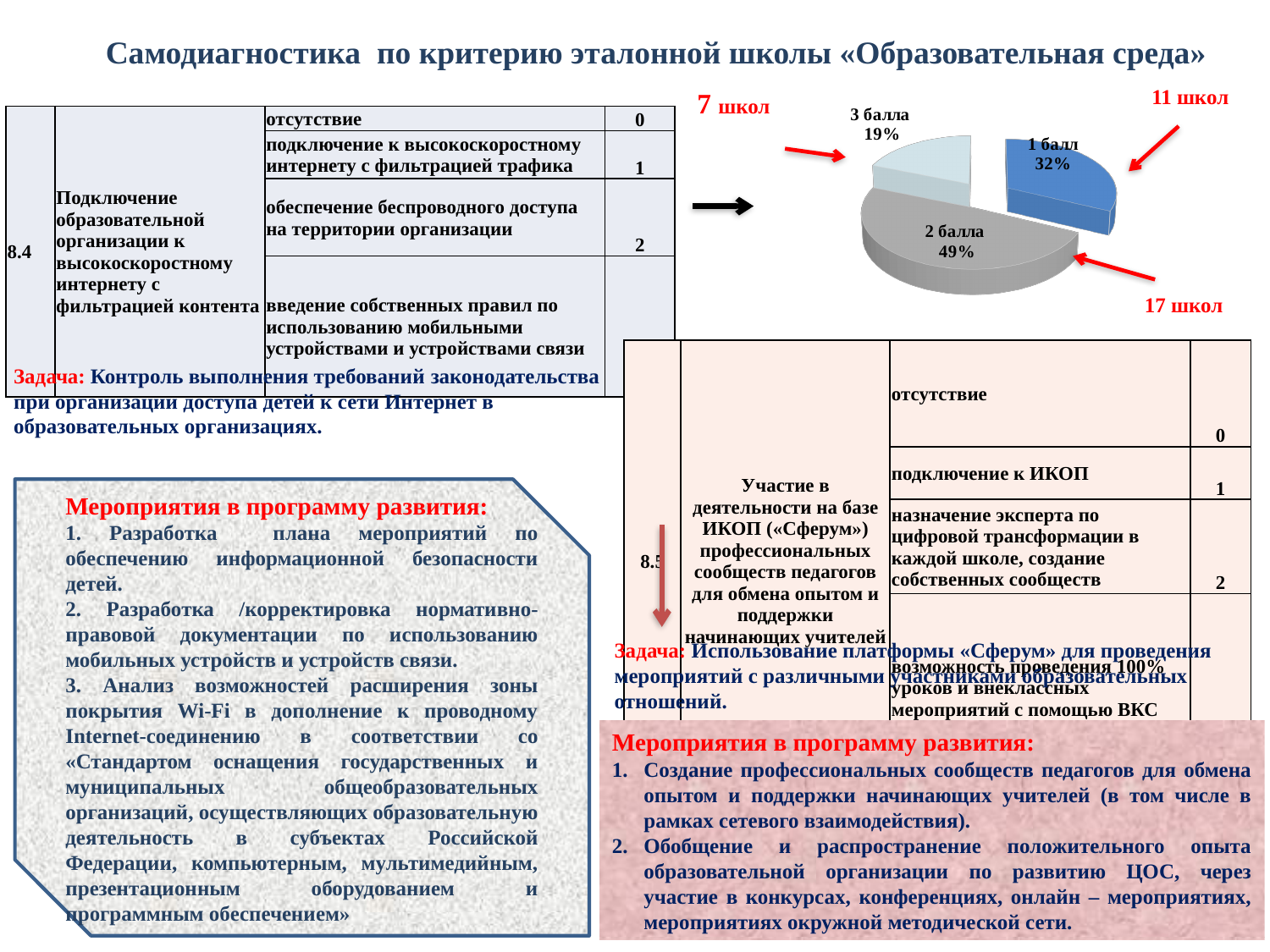

Самодиагностика  по критерию эталонной школы «Образовательная среда»
11 школ
7 школ

[unsupported chart]

| 8.4 | Подключение образовательной организации к высокоскоростному интернету с фильтрацией контента | отсутствие | 0 |
| --- | --- | --- | --- |
|  |  | подключение к высокоскоростному интернету с фильтрацией трафика | 1 |
|  |  | обеспечение беспроводного доступа на территории организации | 2 |
|  |  | введение собственных правил по использованию мобильными устройствами и устройствами связи | 3 |

### Chart

| Category |
|---|
17 школ
| 8.5 | Участие в деятельности на базе ИКОП («Сферум») профессиональных сообществ педагогов для обмена опытом и поддержки начинающих учителей | отсутствие | 0 |
| --- | --- | --- | --- |
|  |  | подключение к ИКОП | 1 |
|  |  | назначение эксперта по цифровой трансформации в каждой школе, создание собственных сообществ | 2 |
|  |  | возможность проведения 100% уроков и внеклассных мероприятий с помощью ВКС | 3 |
Задача: Контроль выполнения требований законодательства при организации доступа детей к сети Интернет в образовательных организациях.
Мероприятия в программу развития:
 Разработка  плана мероприятий по обеспечению информационной безопасности детей.
 Разработка /корректировка нормативно-правовой документации по использованию мобильных устройств и устройств связи.
 Анализ возможностей расширения зоны покрытия Wi-Fi в дополнение к проводному Internet-соединению в соответствии со «Стандартом оснащения государственных и муниципальных общеобразовательных организаций, осуществляющих образовательную деятельность в субъектах Российской Федерации, компьютерным, мультимедийным, презентационным оборудованием и программным обеспечением»
Задача: Использование платформы «Сферум» для проведения  мероприятий с различными участниками образовательных отношений.
Мероприятия в программу развития:
Создание профессиональных сообществ педагогов для обмена опытом и поддержки начинающих учителей (в том числе в рамках сетевого взаимодействия).
Обобщение и распространение положительного опыта образовательной организации по развитию ЦОС, через участие в конкурсах, конференциях, онлайн – мероприятиях, мероприятиях окружной методической сети.